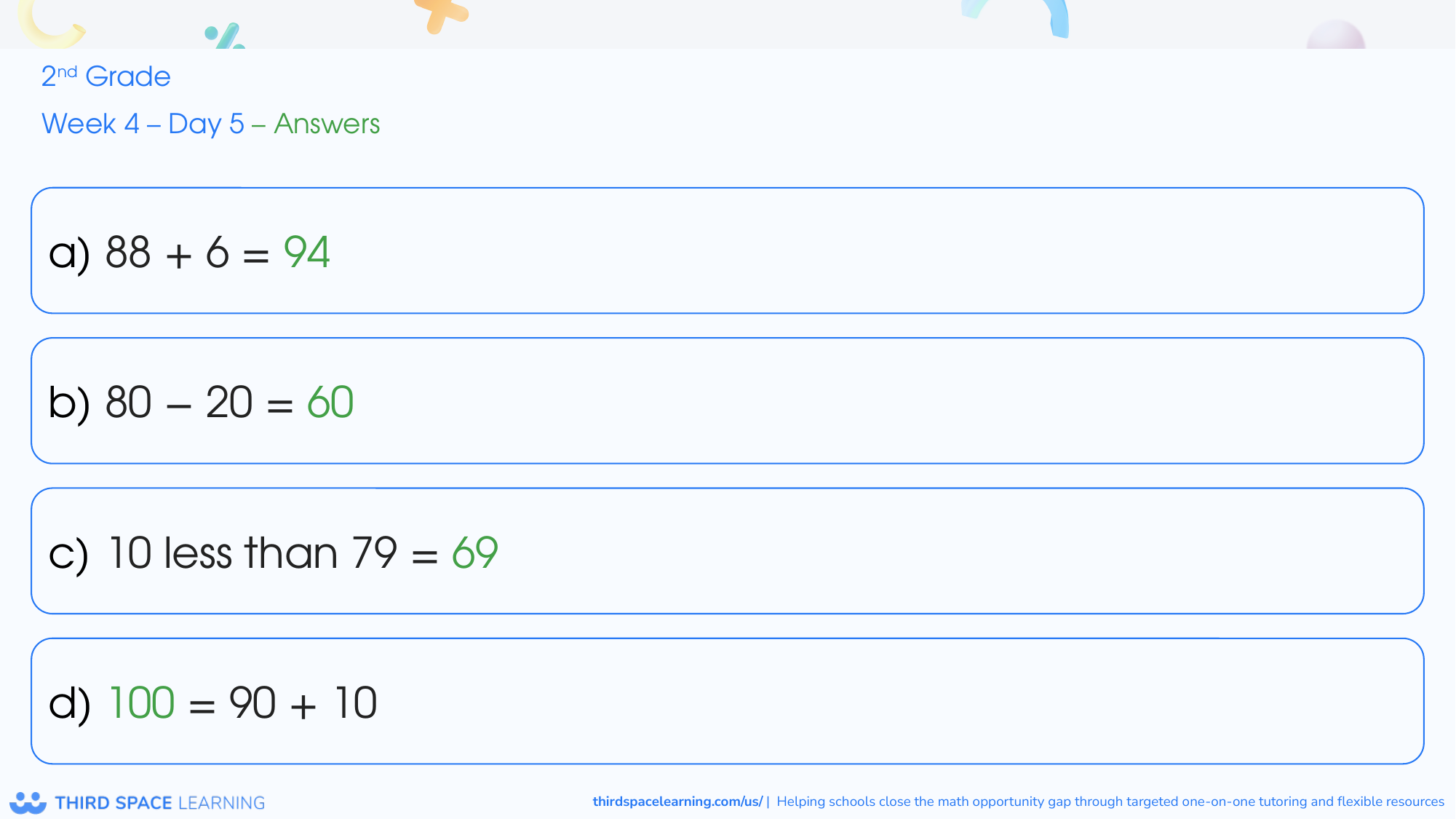

2nd Grade
Week 4 – Day 5 – Answers
88 + 6 = 94
80 − 20 = 60
10 less than 79 = 69
100 = 90 + 10